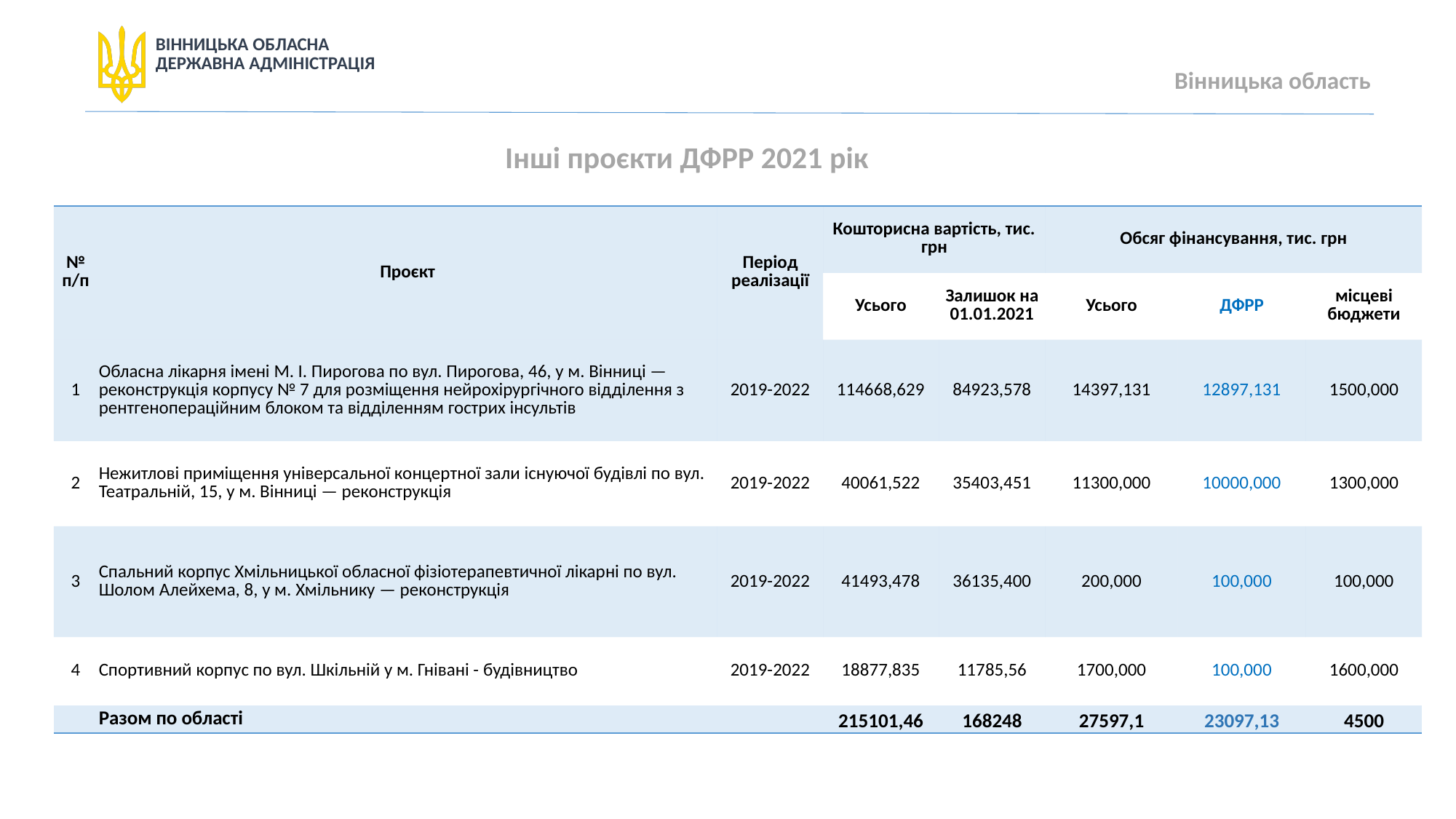

Інші проєкти ДФРР 2021 рік
| № п/п | Проєкт | Період реалізації | Кошторисна вартість, тис. грн |  | Обсяг фінансування, тис. грн |  |  |
| --- | --- | --- | --- | --- | --- | --- | --- |
|  |  |  | Усього | Залишок на 01.01.2021 | Усього | ДФРР | місцеві бюджети |
| 1 | Обласна лікарня імені М. І. Пирогова по вул. Пирогова, 46, у м. Вінниці — реконструкція корпусу № 7 для розміщення нейрохірургічного відділення з рентгенопераційним блоком та відділенням гострих інсультів | 2019-2022 | 114668,629 | 84923,578 | 14397,131 | 12897,131 | 1500,000 |
| 2 | Нежитлові приміщення універсальної концертної зали існуючої будівлі по вул. Театральній, 15, у м. Вінниці — реконструкція | 2019-2022 | 40061,522 | 35403,451 | 11300,000 | 10000,000 | 1300,000 |
| 3 | Спальний корпус Хмільницької обласної фізіотерапевтичної лікарні по вул. Шолом Алейхема, 8, у м. Хмільнику — реконструкція | 2019-2022 | 41493,478 | 36135,400 | 200,000 | 100,000 | 100,000 |
| 4 | Спортивний корпус по вул. Шкільній у м. Гнівані - будівництво | 2019-2022 | 18877,835 | 11785,56 | 1700,000 | 100,000 | 1600,000 |
|  | Разом по області |  | 215101,46 | 168248 | 27597,1 | 23097,13 | 4500 |